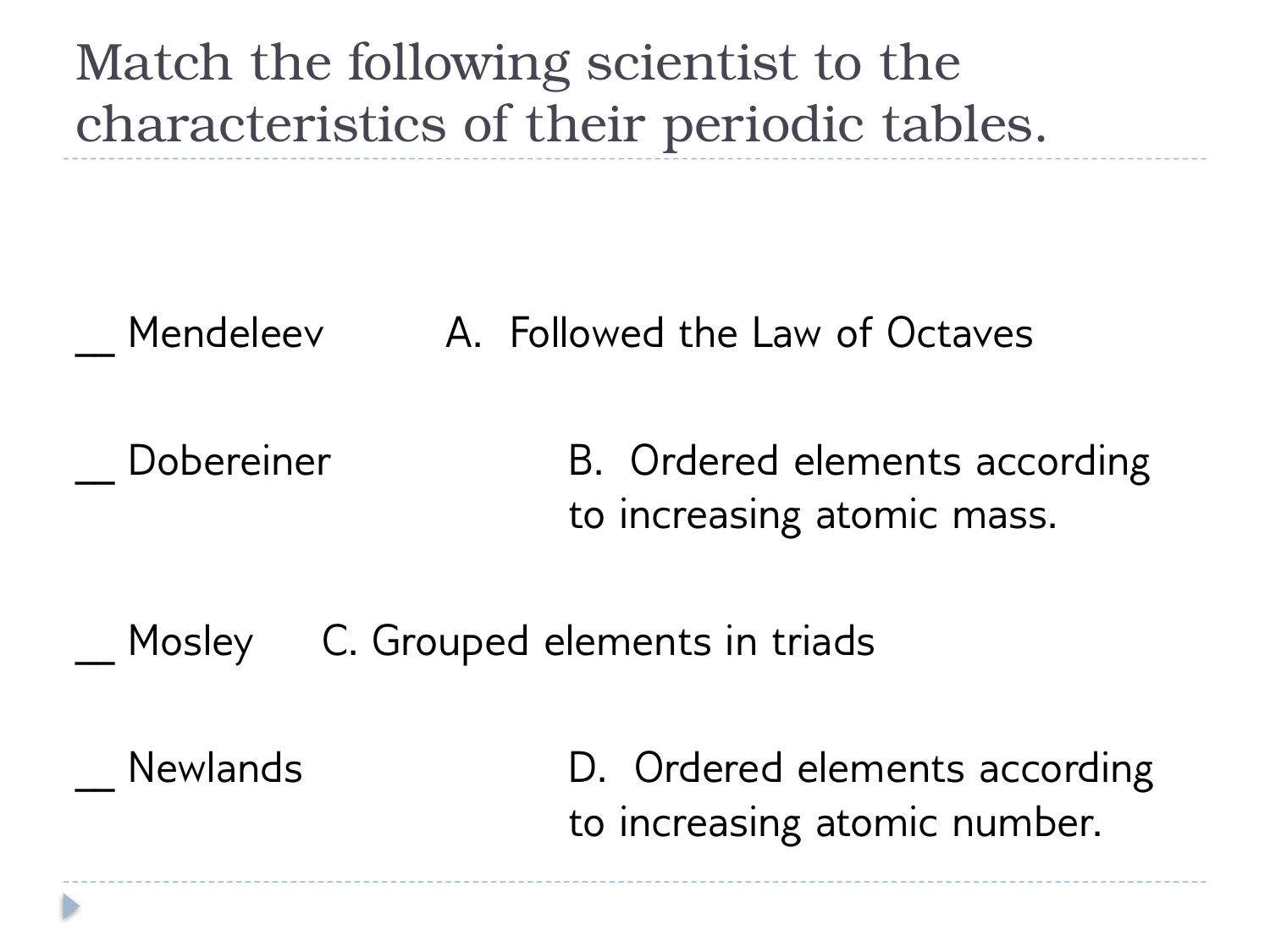

# Match the following scientist to the characteristics of their periodic tables.

__ Mendeleev		A.  Followed the Law of Octaves

__ Dobereiner	B.  Ordered elements according   to increasing atomic mass.

__ Mosley			C. Grouped elements in triads

__ Newlands	D.  Ordered elements according to increasing atomic number.